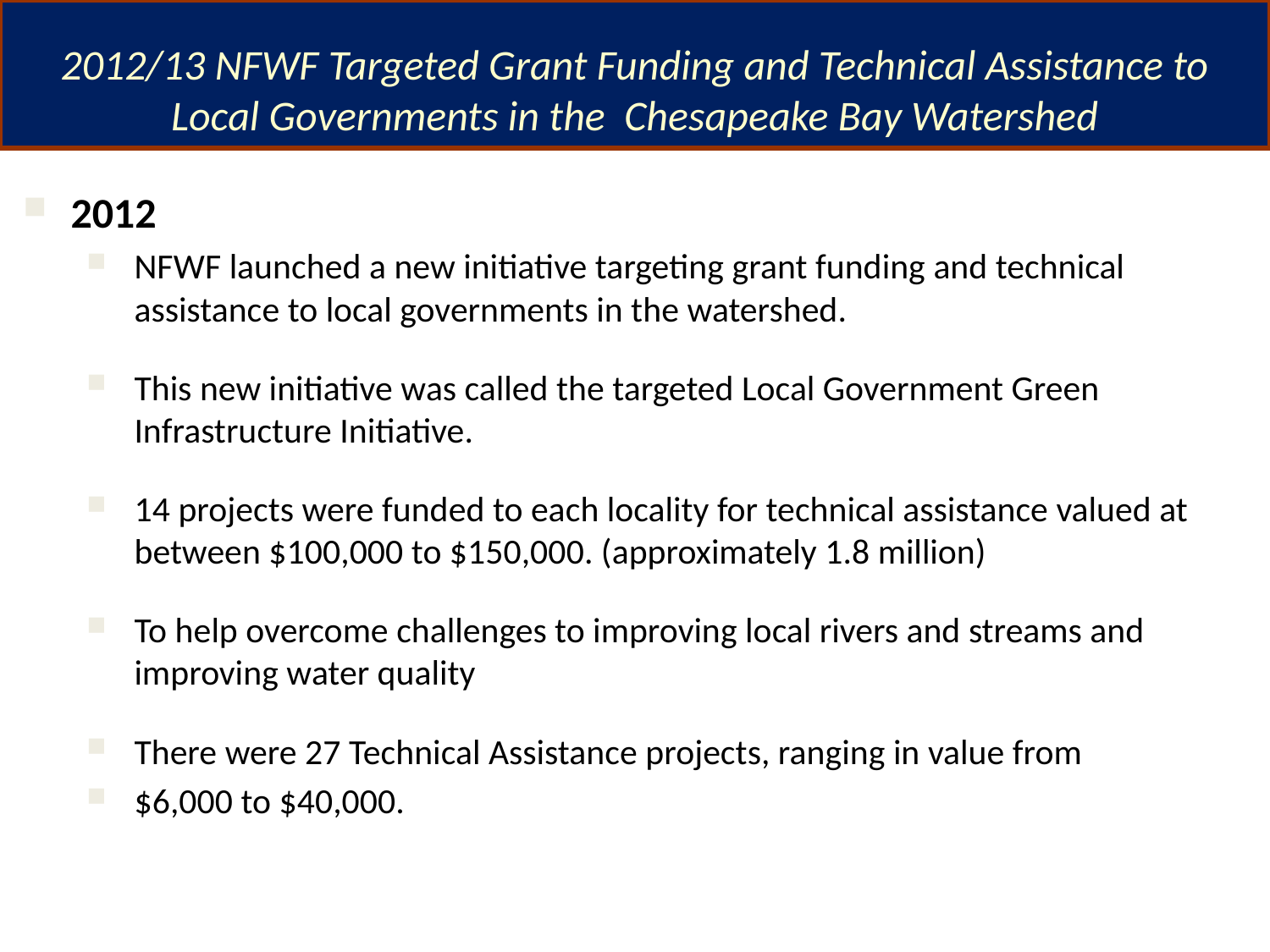

2012/13 NFWF Targeted Grant Funding and Technical Assistance to Local Governments in the  Chesapeake Bay Watershed
2012
NFWF launched a new initiative targeting grant funding and technical assistance to local governments in the watershed.

This new initiative was called the targeted Local Government Green Infrastructure Initiative.

14 projects were funded to each locality for technical assistance valued at between $100,000 to $150,000. (approximately 1.8 million)

To help overcome challenges to improving local rivers and streams and improving water quality

There were 27 Technical Assistance projects, ranging in value from
$6,000 to $40,000.